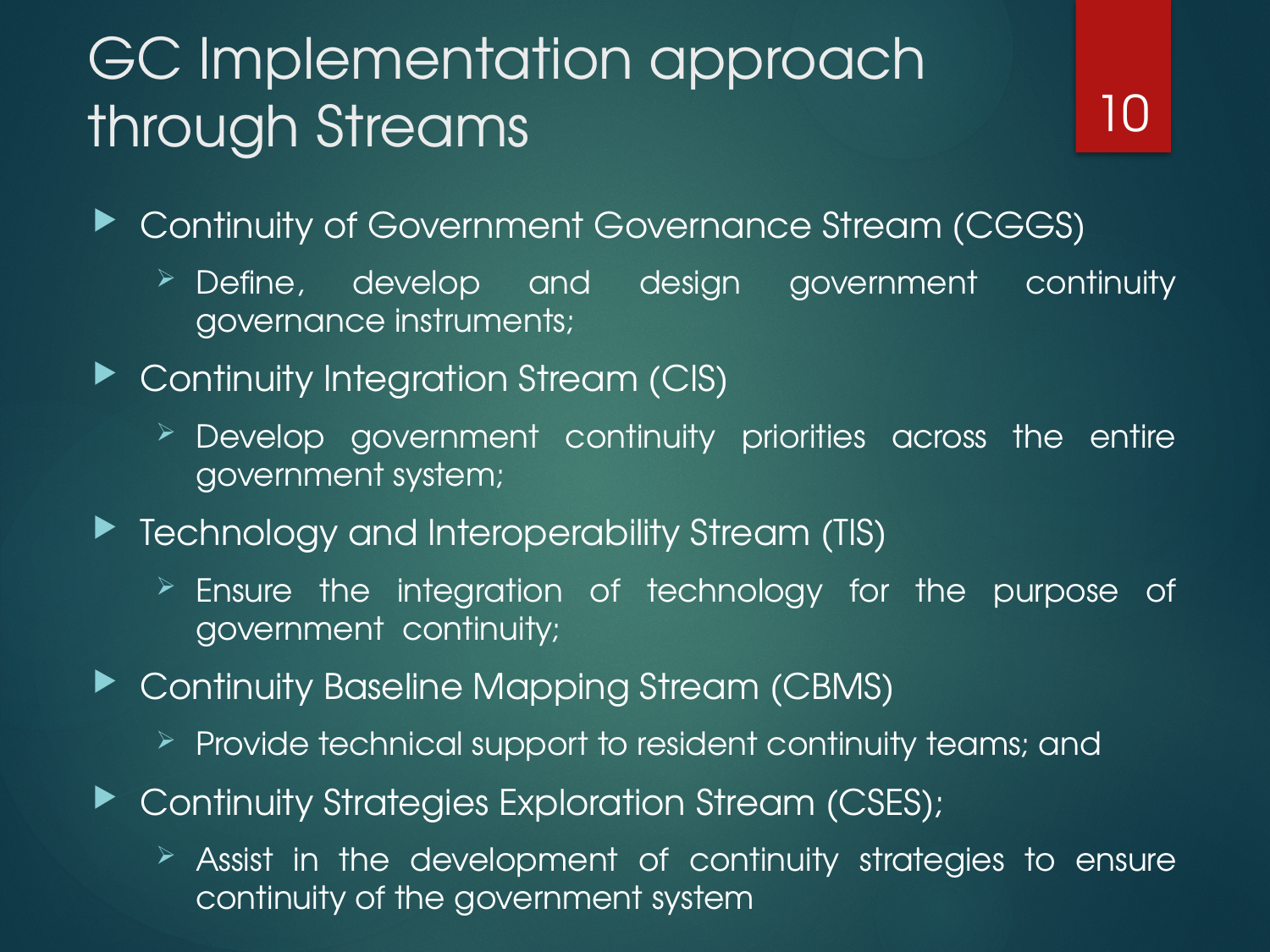

# GC Implementation approach through Streams
10
Continuity of Government Governance Stream (CGGS)
Define, develop and design government continuity governance instruments;
Continuity Integration Stream (CIS)
Develop government continuity priorities across the entire government system;
Technology and Interoperability Stream (TIS)
Ensure the integration of technology for the purpose of government  continuity;
Continuity Baseline Mapping Stream (CBMS)
Provide technical support to resident continuity teams; and
Continuity Strategies Exploration Stream (CSES);
Assist in the development of continuity strategies to ensure continuity of the government system